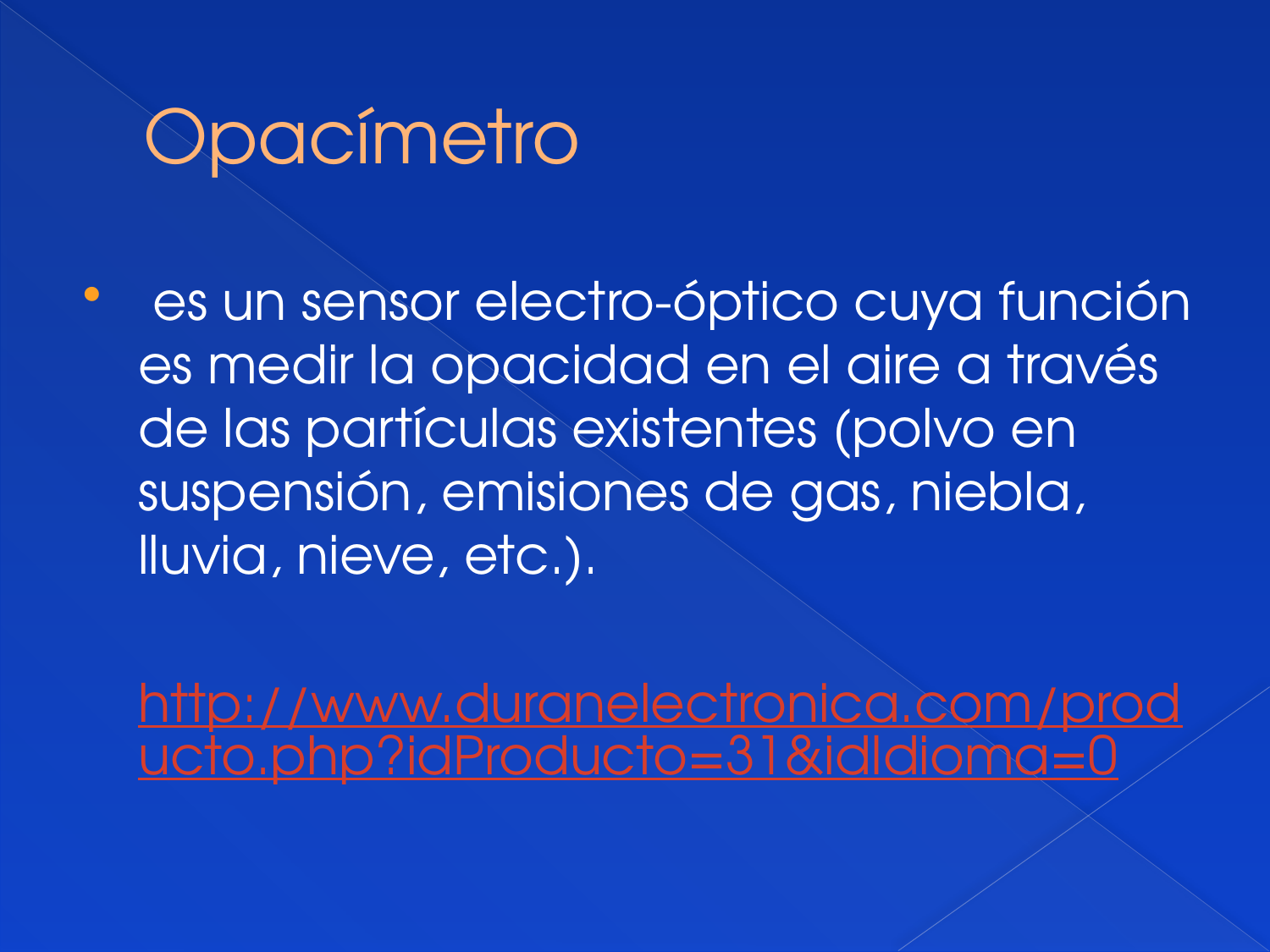

# Opacímetro
 es un sensor electro-óptico cuya función es medir la opacidad en el aire a través de las partículas existentes (polvo en suspensión, emisiones de gas, niebla, lluvia, nieve, etc.).

http://www.duranelectronica.com/producto.php?idProducto=31&idIdioma=0